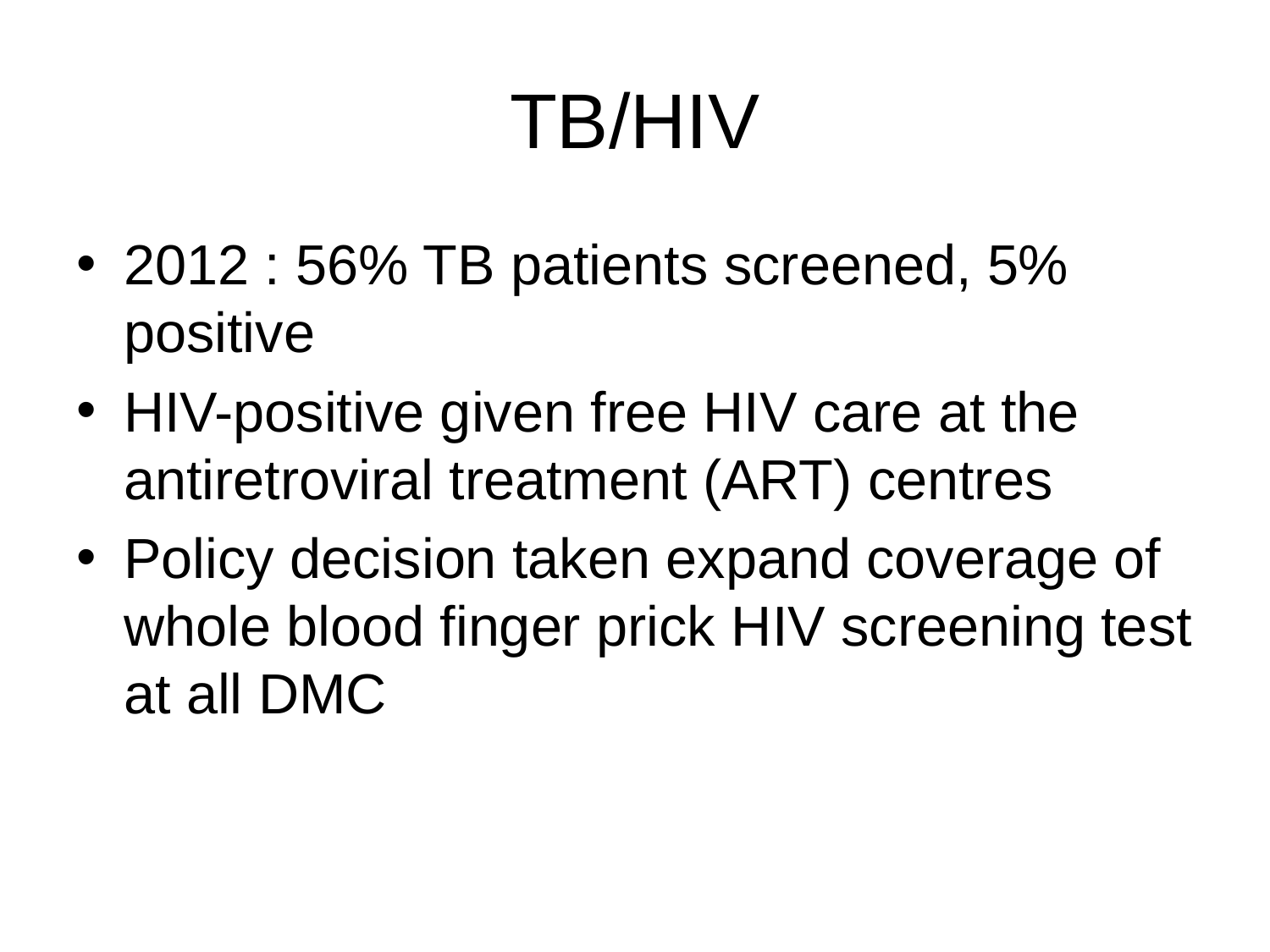

# TB/HIV
2012 : 56% TB patients screened, 5% positive
HIV-positive given free HIV care at the antiretroviral treatment (ART) centres
Policy decision taken expand coverage of whole blood finger prick HIV screening test at all DMC